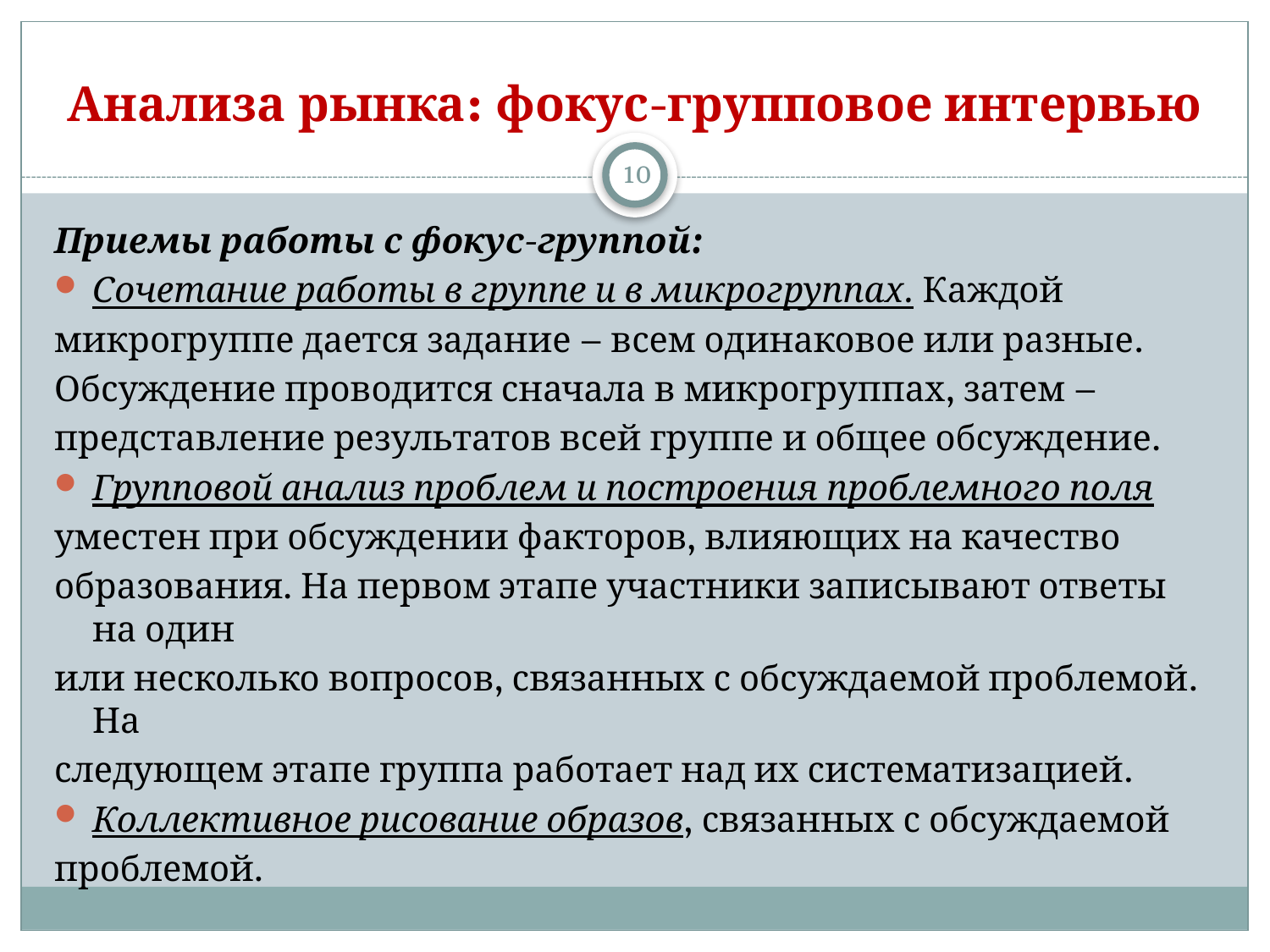

# Анализа рынка: фокус-групповое интервью
10
Приемы работы с фокус-группой:
Сочетание работы в группе и в микрогруппах. Каждой
микрогруппе дается задание – всем одинаковое или разные.
Обсуждение проводится сначала в микрогруппах, затем –
представление результатов всей группе и общее обсуждение.
Групповой анализ проблем и построения проблемного поля
уместен при обсуждении факторов, влияющих на качество
образования. На первом этапе участники записывают ответы на один
или несколько вопросов, связанных с обсуждаемой проблемой. На
следующем этапе группа работает над их систематизацией.
Коллективное рисование образов, связанных с обсуждаемой
проблемой.